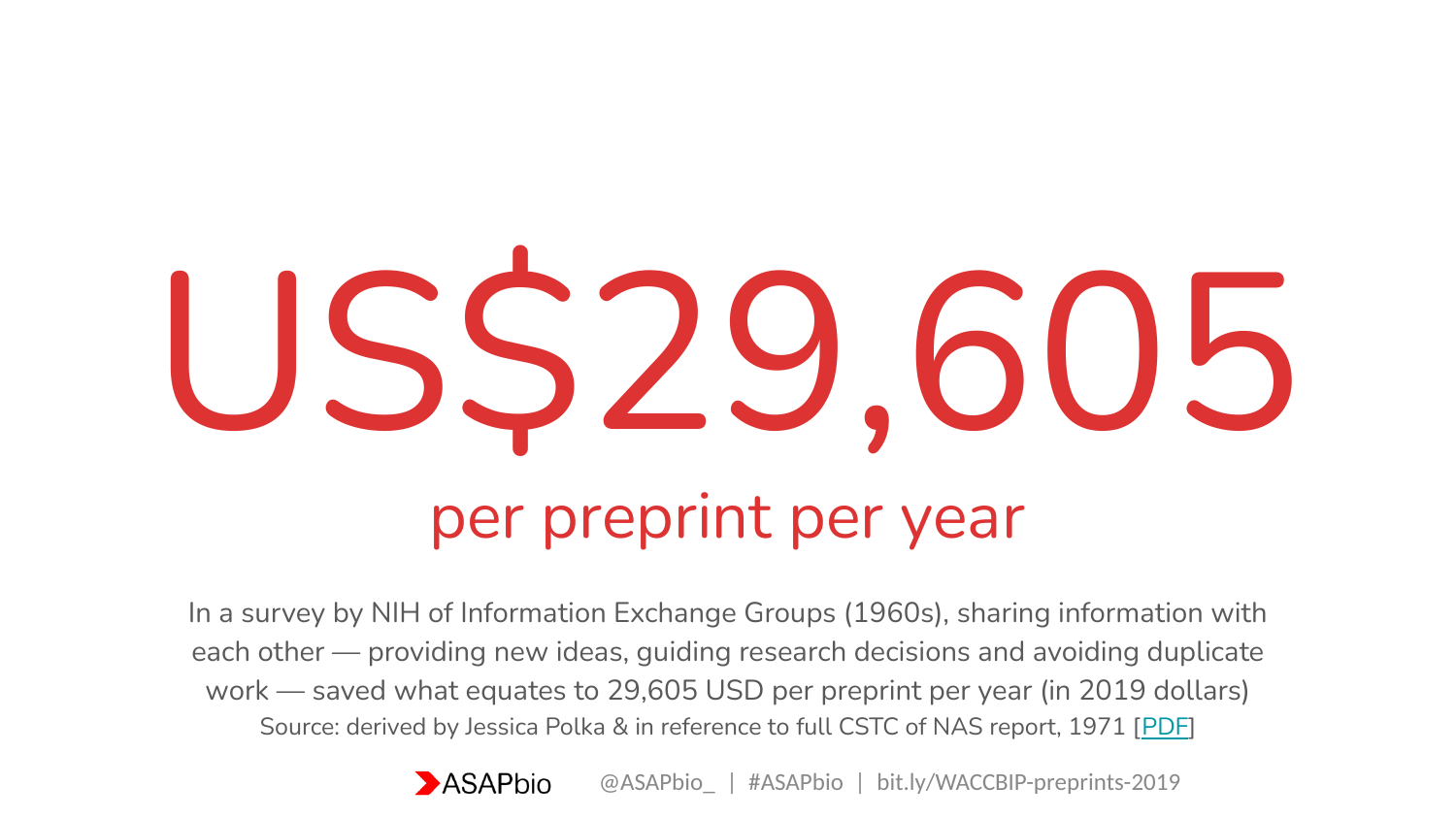

# US$29,605 per preprint per year
In a survey by NIH of Information Exchange Groups (1960s), sharing information with each other — providing new ideas, guiding research decisions and avoiding duplicate work — saved what equates to 29,605 USD per preprint per year (in 2019 dollars)
Source: derived by Jessica Polka & in reference to full CSTC of NAS report, 1971 [PDF]